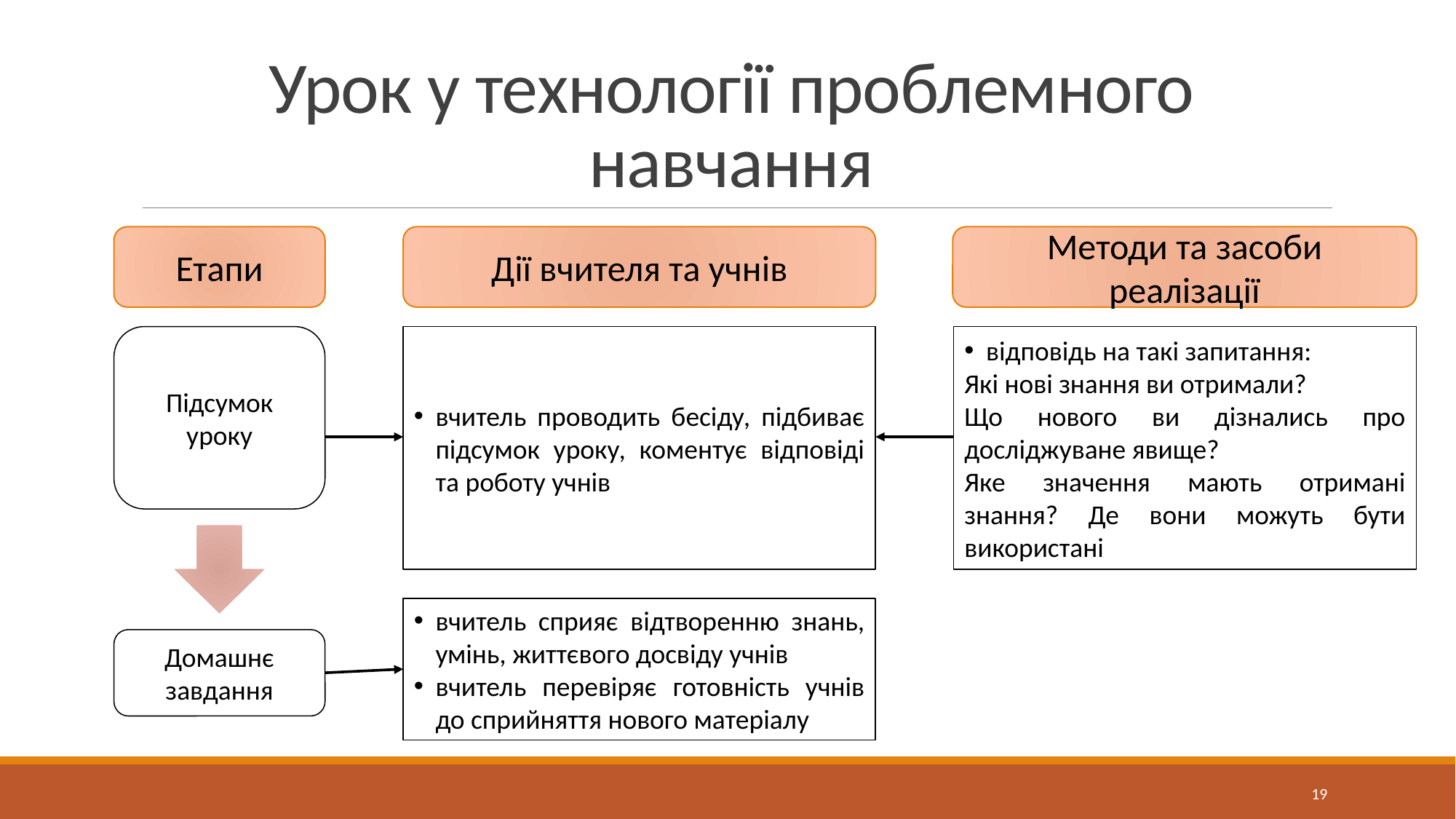

# Урок у технології проблемного навчання
Етапи
Дії вчителя та учнів
Методи та засоби реалізації
Підсумок уроку
вчитель проводить бесіду, підбиває підсумок уроку, коментує відповіді та роботу учнів
відповідь на такі запитання:
Які нові знання ви отримали?
Що нового ви дізнались про досліджуване явище?
Яке значення мають отримані знання? Де вони можуть бути використані

вчитель сприяє відтворенню знань, умінь, життєвого досвіду учнів
вчитель перевіряє готовність учнів до сприйняття нового матеріалу
Домашнє завдання
19